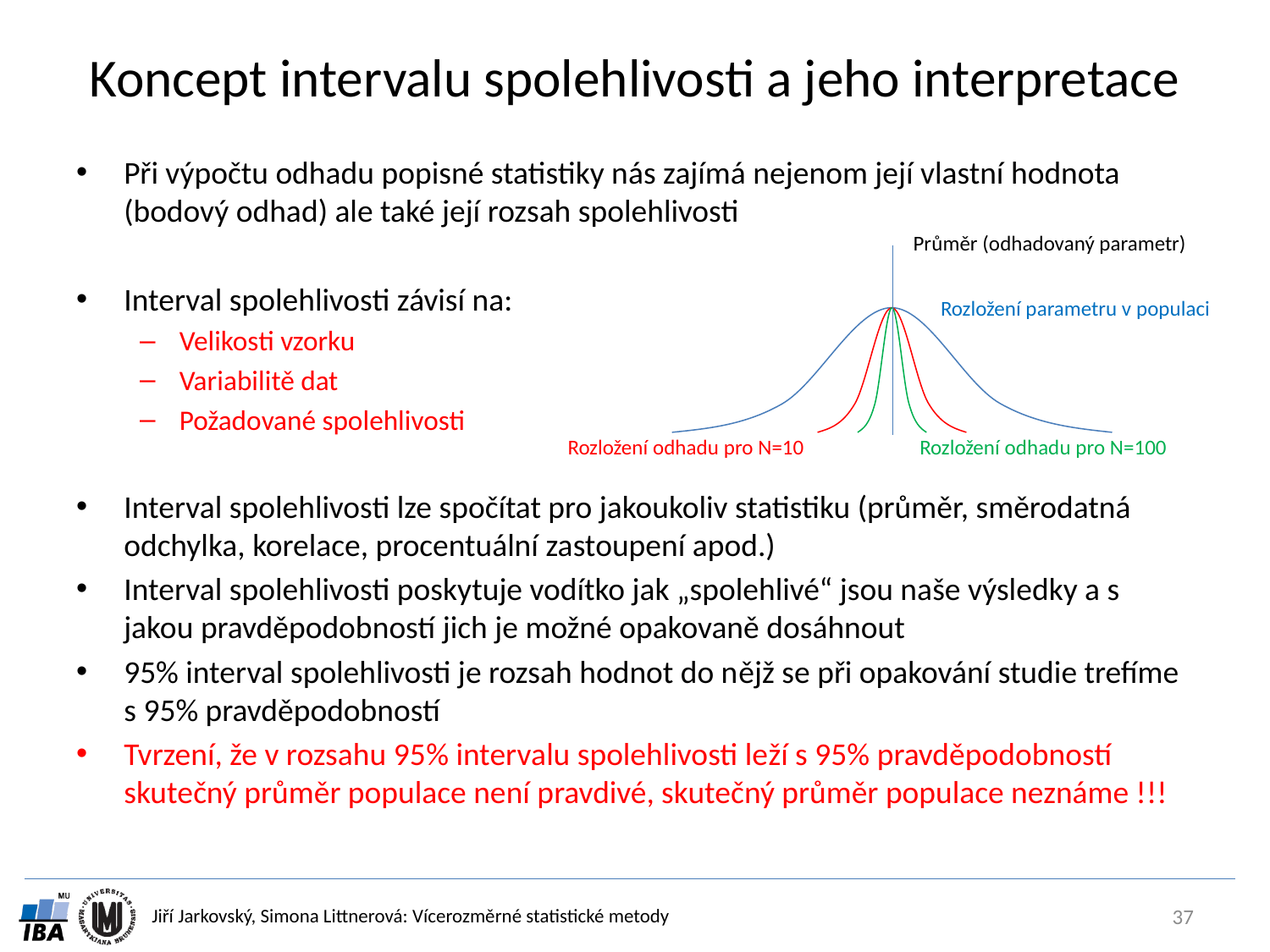

# Koncept intervalu spolehlivosti a jeho interpretace
Při výpočtu odhadu popisné statistiky nás zajímá nejenom její vlastní hodnota (bodový odhad) ale také její rozsah spolehlivosti

Interval spolehlivosti závisí na:
Velikosti vzorku
Variabilitě dat
Požadované spolehlivosti

Interval spolehlivosti lze spočítat pro jakoukoliv statistiku (průměr, směrodatná odchylka, korelace, procentuální zastoupení apod.)
Interval spolehlivosti poskytuje vodítko jak „spolehlivé“ jsou naše výsledky a s jakou pravděpodobností jich je možné opakovaně dosáhnout
95% interval spolehlivosti je rozsah hodnot do nějž se při opakování studie trefíme s 95% pravděpodobností
Tvrzení, že v rozsahu 95% intervalu spolehlivosti leží s 95% pravděpodobností skutečný průměr populace není pravdivé, skutečný průměr populace neznáme !!!
Průměr (odhadovaný parametr)
Rozložení parametru v populaci

Rozložení odhadu pro N=10
Rozložení odhadu pro N=100
37